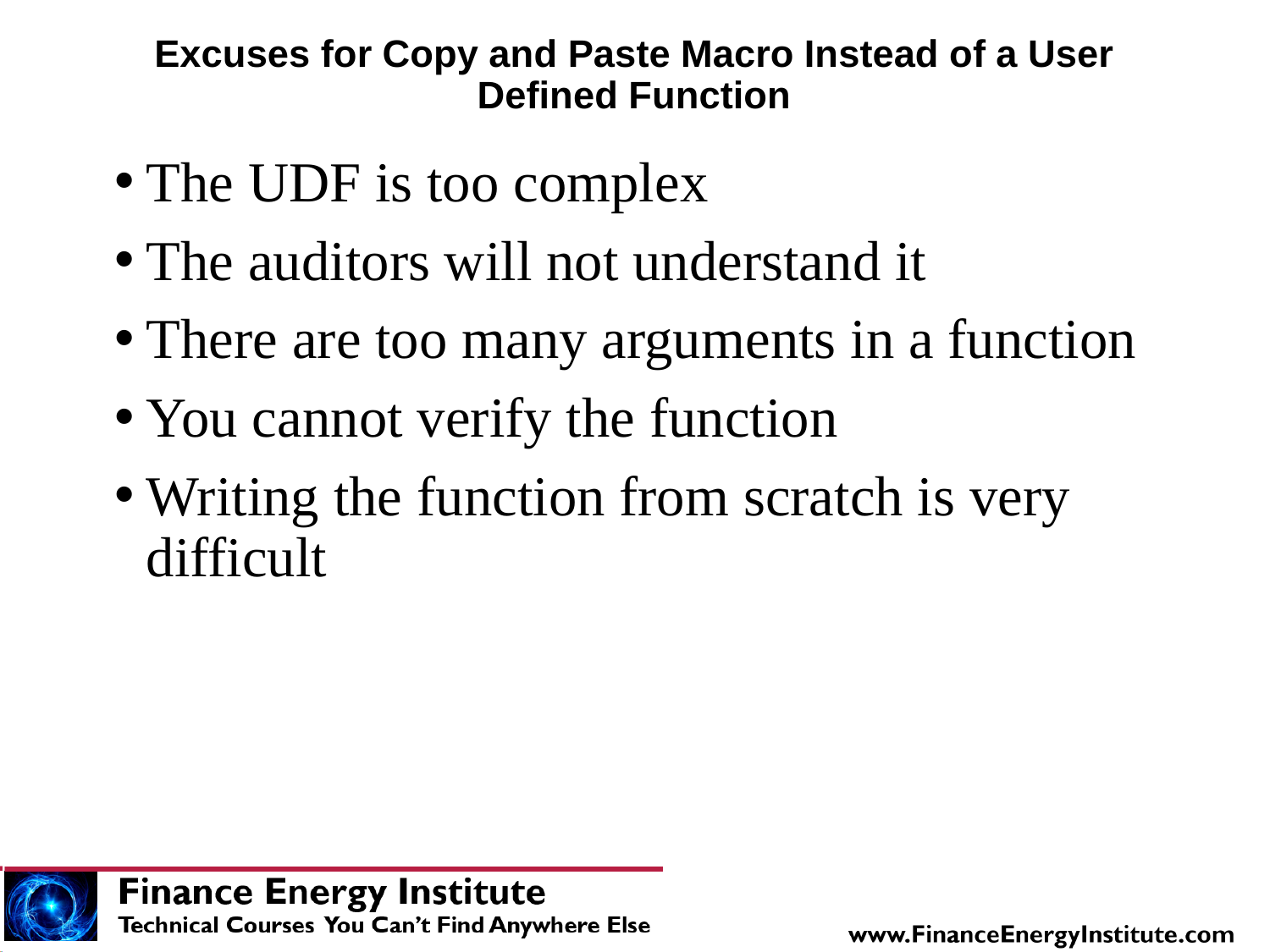

# Excuses for Copy and Paste Macro Instead of a User Defined Function
The UDF is too complex
The auditors will not understand it
There are too many arguments in a function
You cannot verify the function
Writing the function from scratch is very difficult